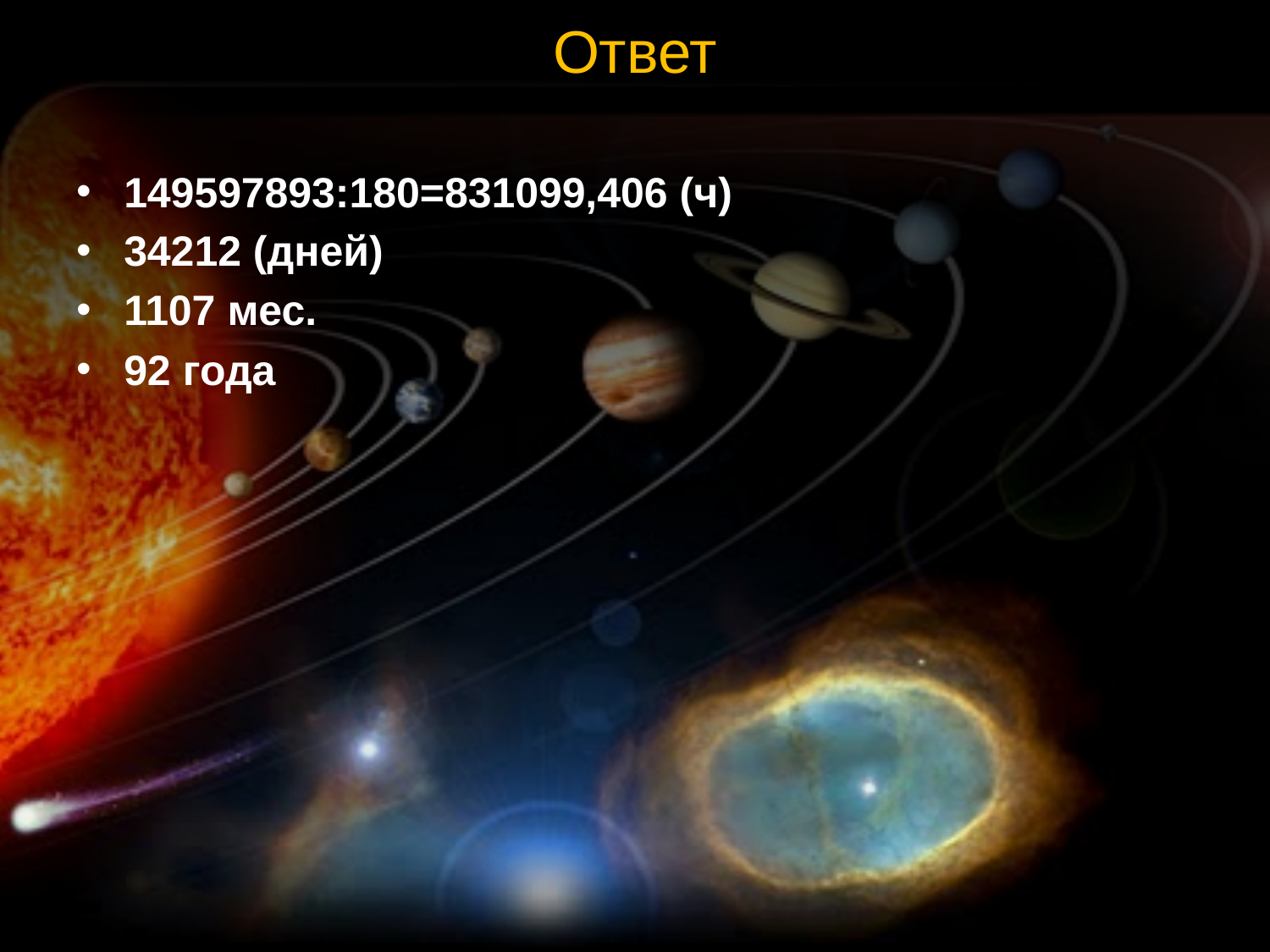

Ответ
149597893:180=831099,406 (ч)
34212 (дней)
1107 мес.
92 года